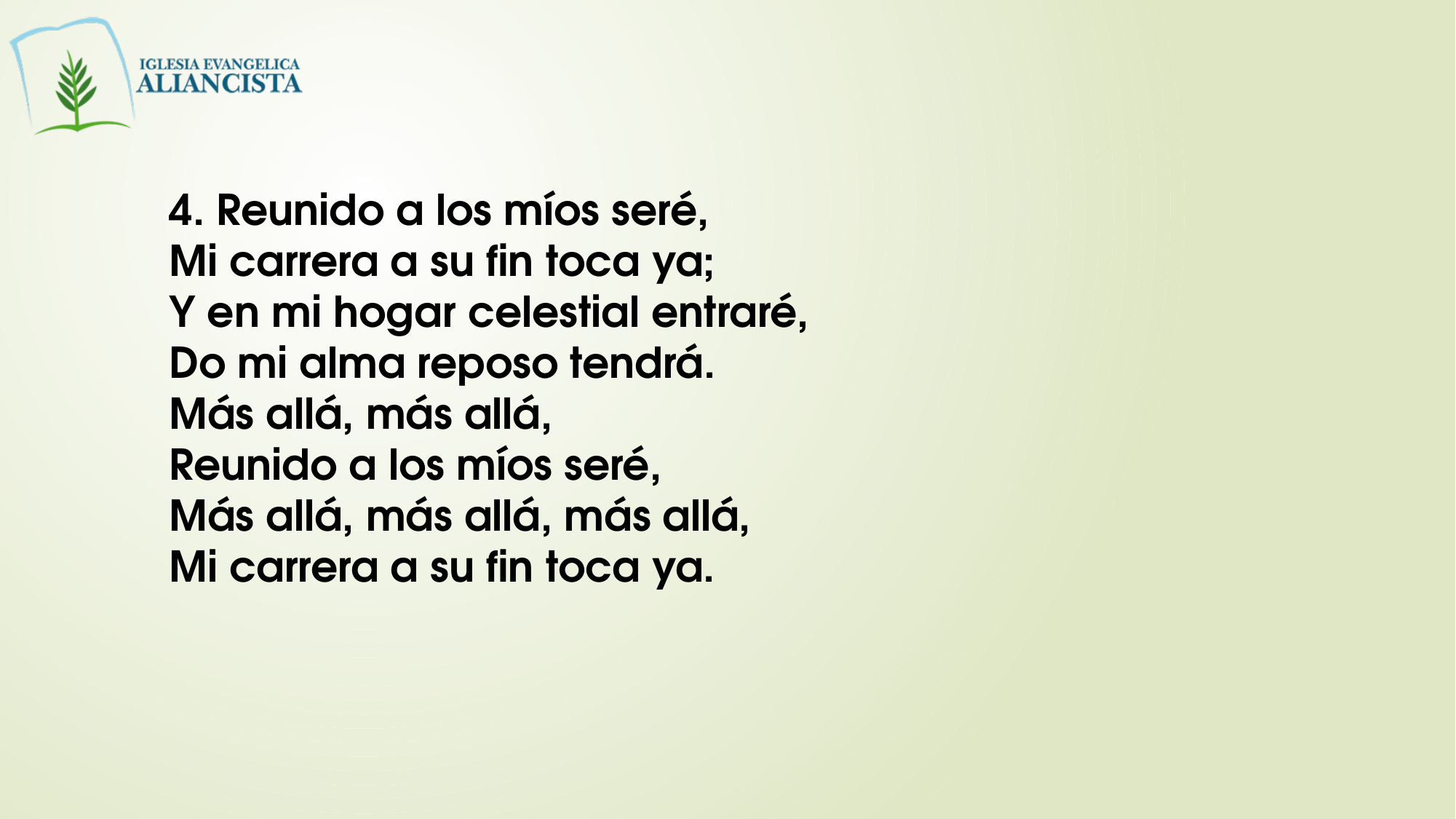

4. Reunido a los míos seré,
Mi carrera a su fin toca ya;
Y en mi hogar celestial entraré,
Do mi alma reposo tendrá.
Más allá, más allá,
Reunido a los míos seré,
Más allá, más allá, más allá,
Mi carrera a su fin toca ya.